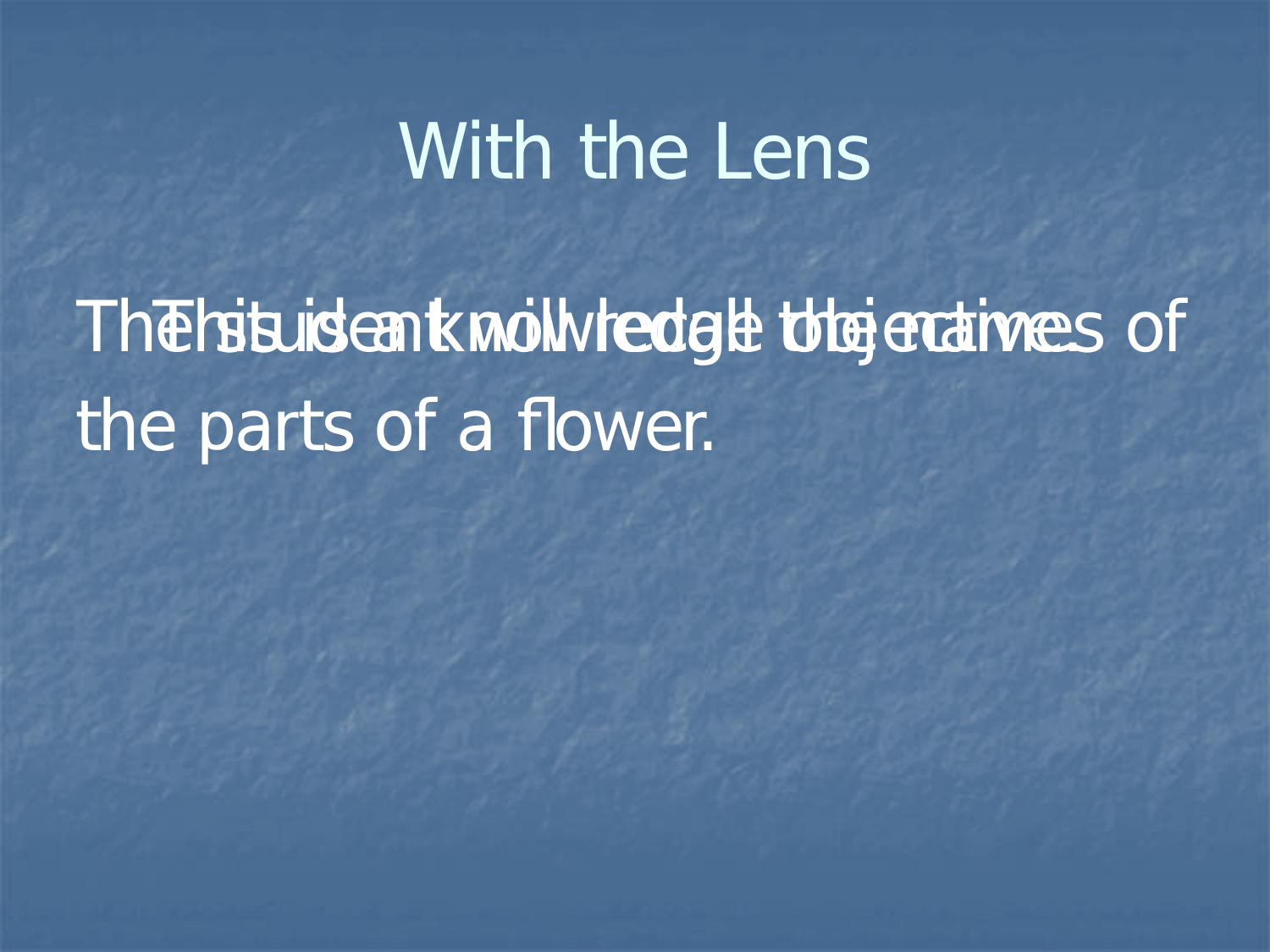

# With the Lens
The student will recall the names of
the parts of a flower.
This is a knowledge objective.